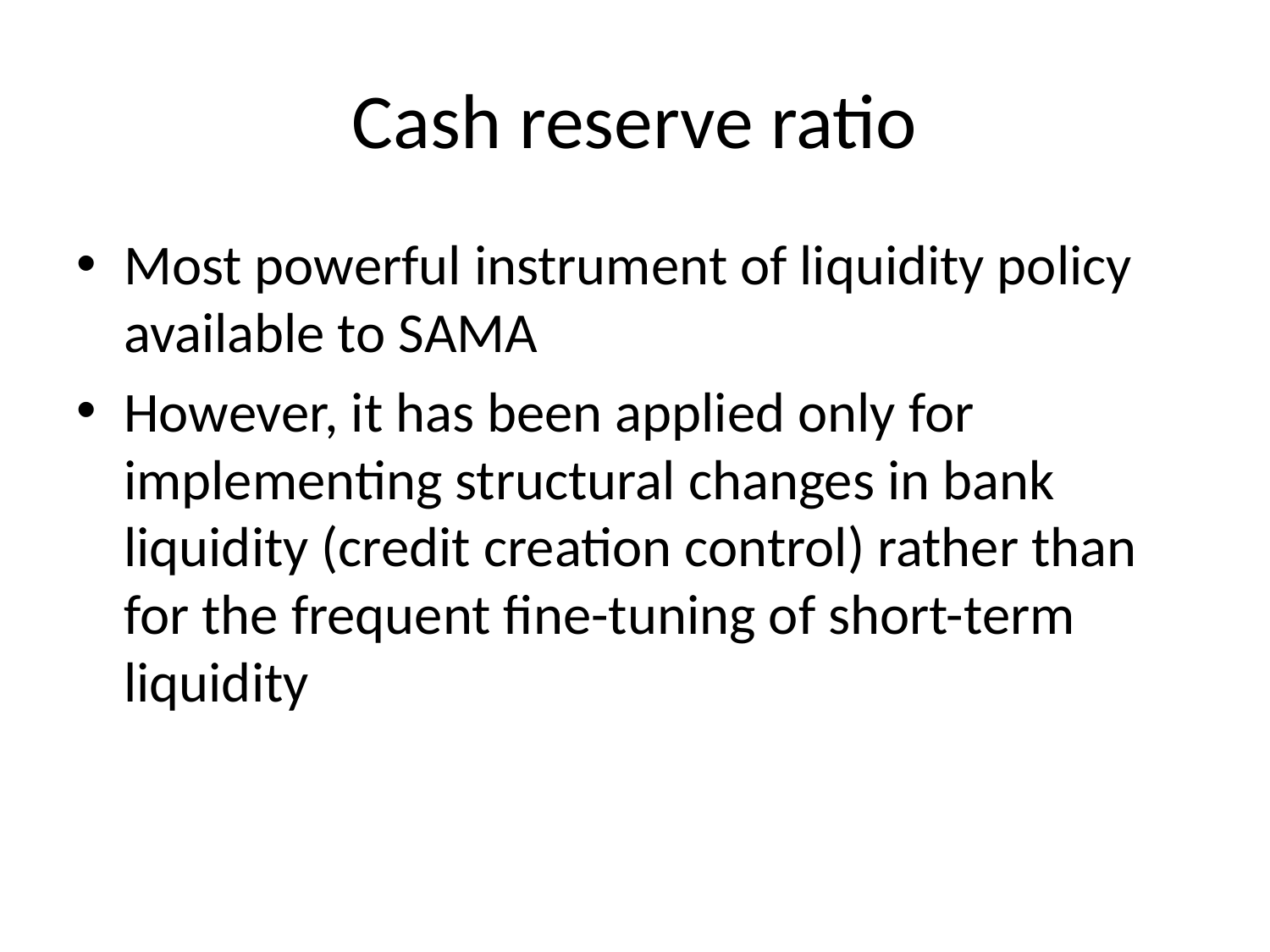

# Cash reserve ratio
Most powerful instrument of liquidity policy available to SAMA
However, it has been applied only for implementing structural changes in bank liquidity (credit creation control) rather than for the frequent fine-tuning of short-term liquidity